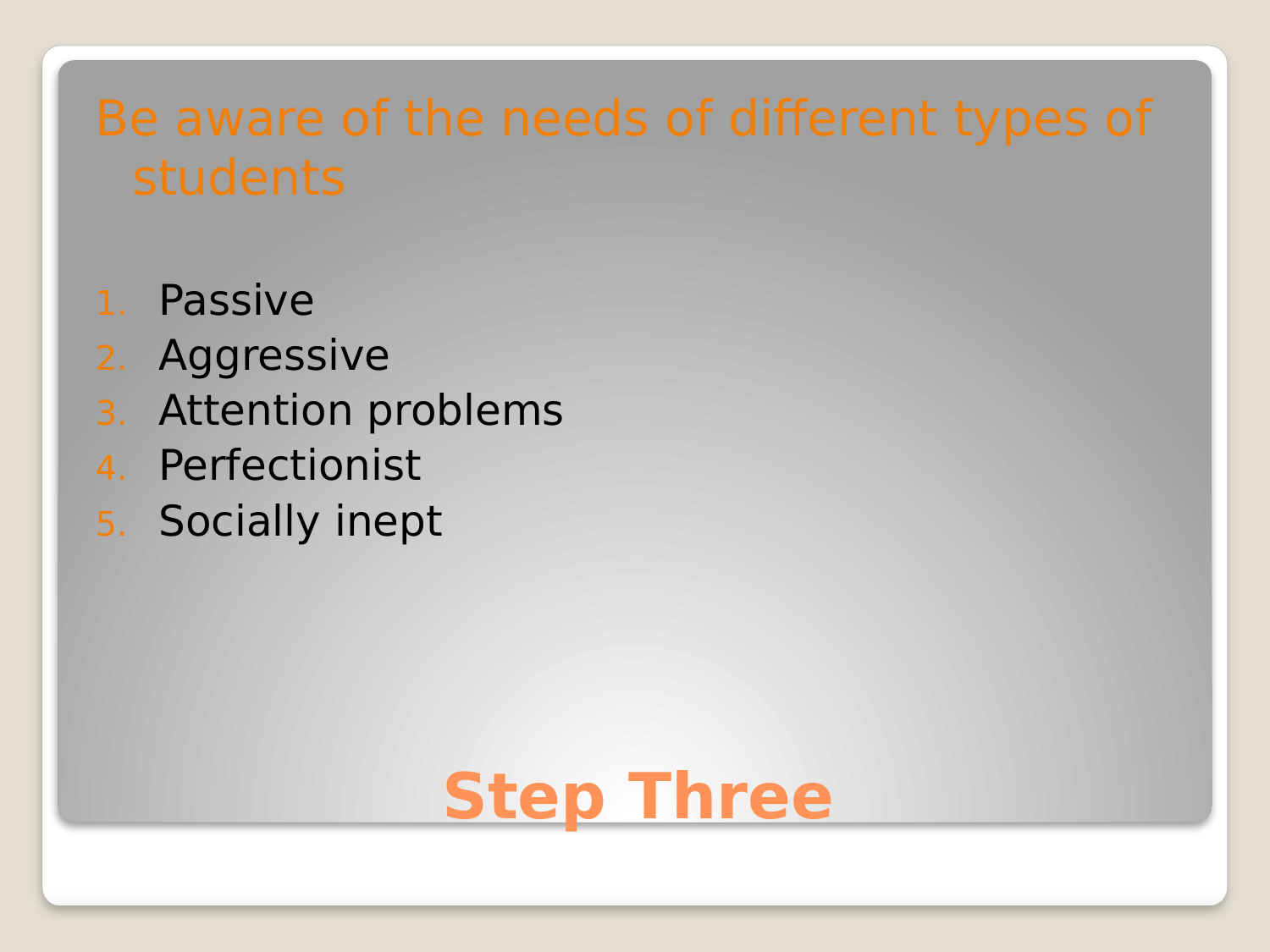

Be aware of the needs of different types of students

Passive
Aggressive
Attention problems
Perfectionist
Socially inept

# Step Three